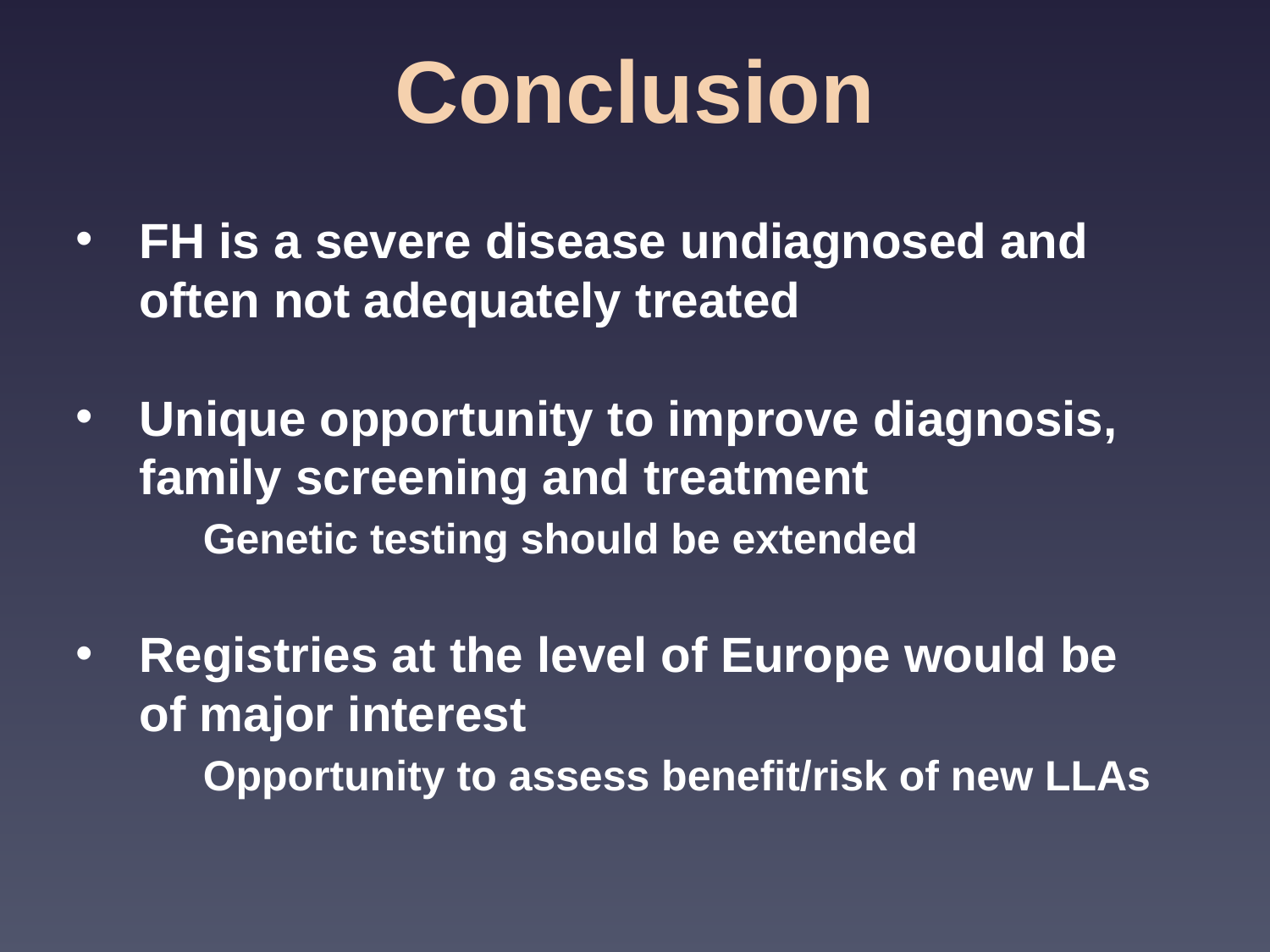

# Conclusion
FH is a severe disease undiagnosed and often not adequately treated

Unique opportunity to improve diagnosis, family screening and treatment
	Genetic testing should be extended

Registries at the level of Europe would be of major interest
	Opportunity to assess benefit/risk of new LLAs